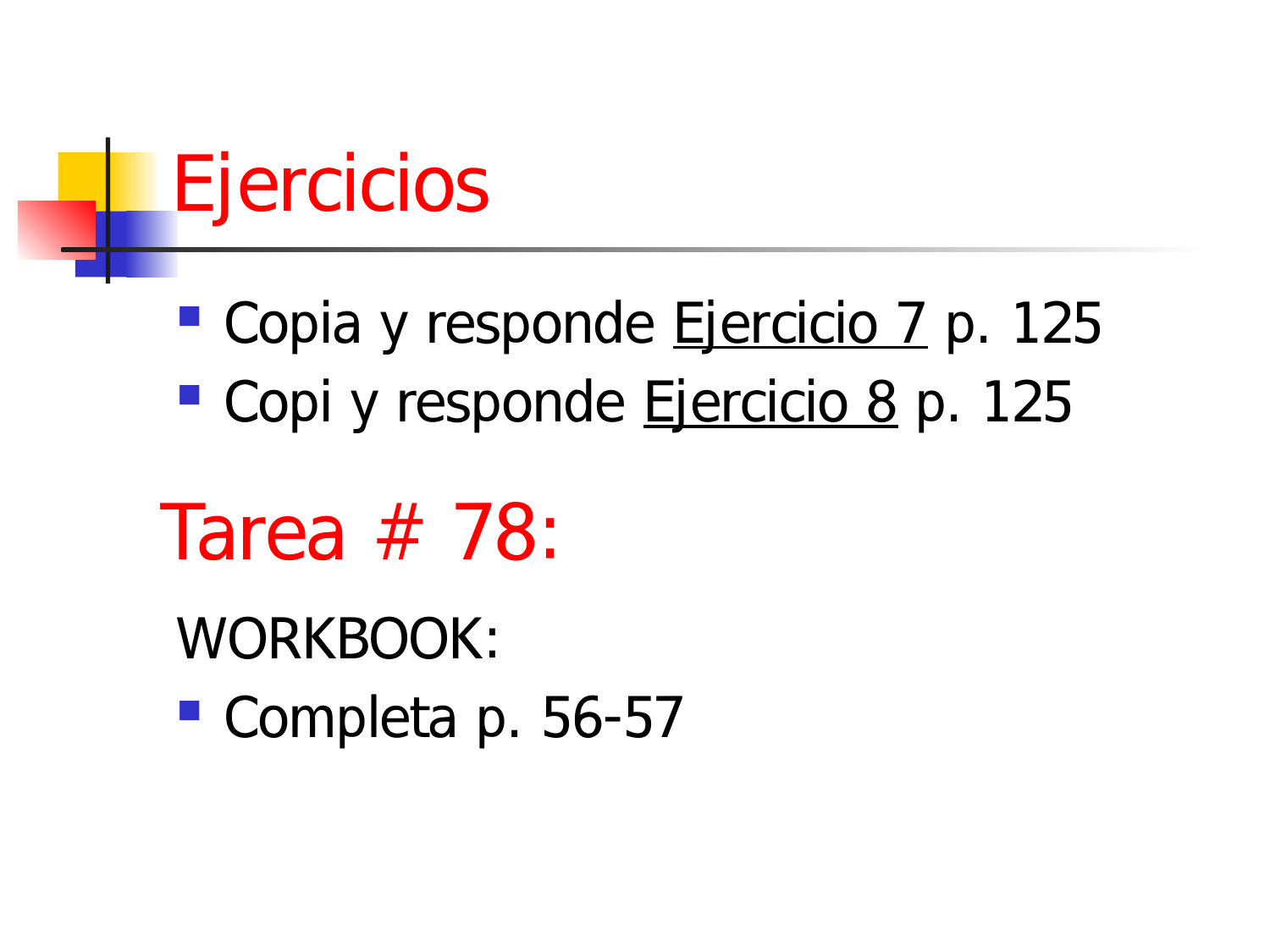

# Ejercicios
Copia y responde Ejercicio 7 p. 125
Copi y responde Ejercicio 8 p. 125

WORKBOOK:
Completa p. 56-57
Tarea # 78: